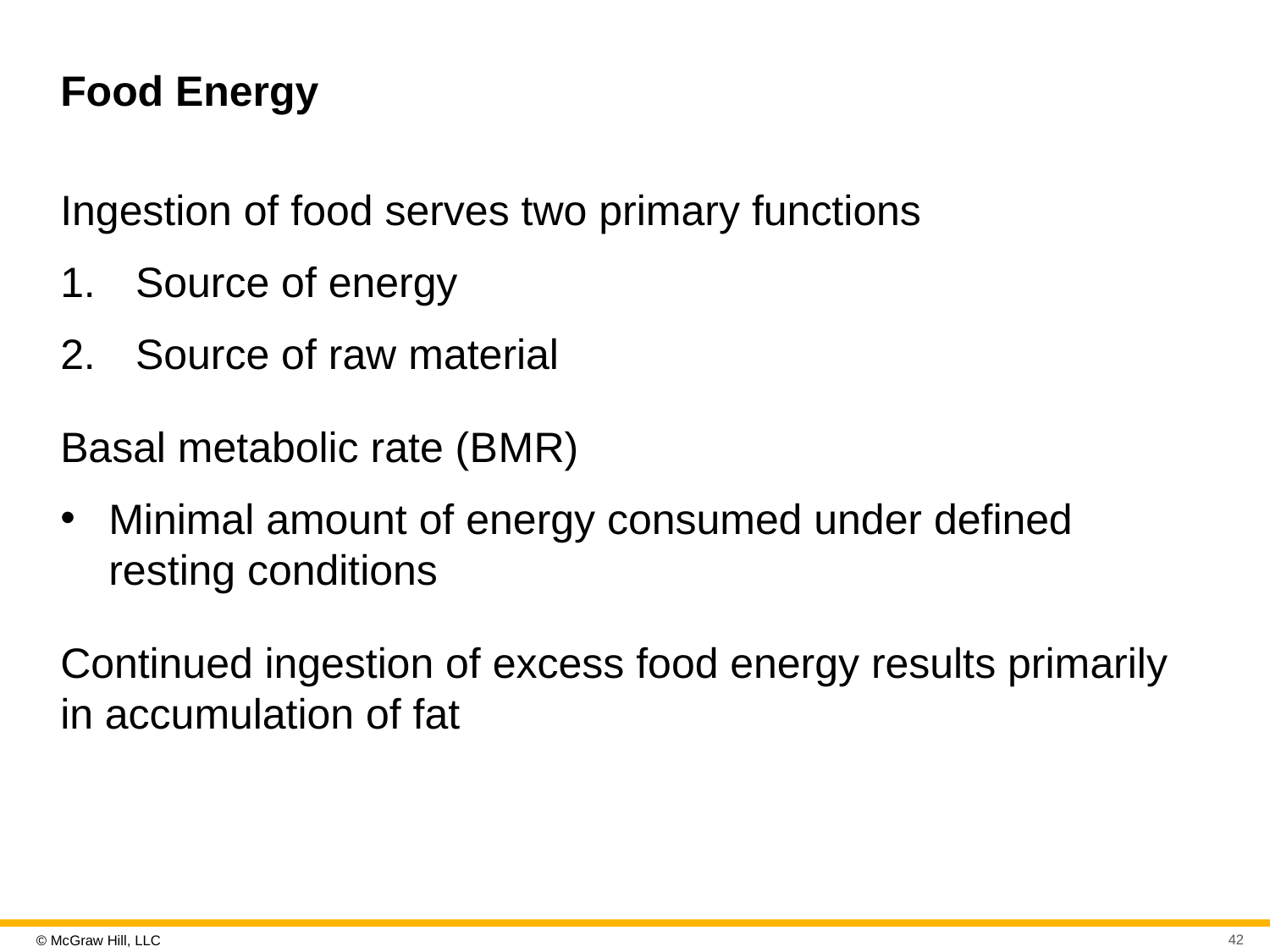

# Food Energy
Ingestion of food serves two primary functions
 Source of energy
 Source of raw material
Basal metabolic rate (B M R)
Minimal amount of energy consumed under defined resting conditions
Continued ingestion of excess food energy results primarily in accumulation of fat
42